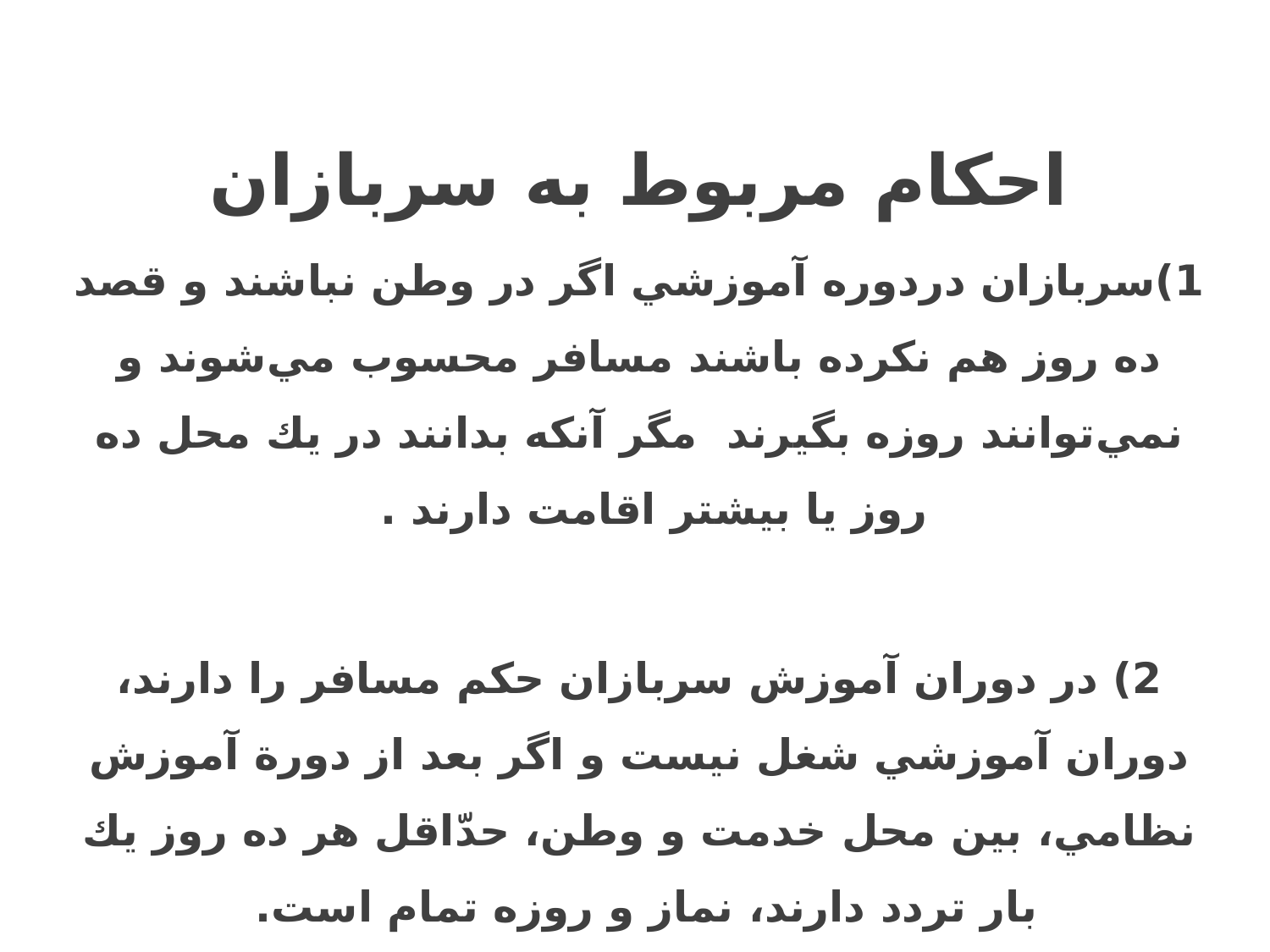

احکام مربوط به سربازان
1)سربازان دردوره آموزشي اگر در وطن نباشند و قصد ده روز هم نكرده باشند مسافر محسوب مي‌شوند و نمي‌توانند روزه بگيرند  مگر آنكه بدانند در يك محل ده روز يا بيشتر اقامت دارند .

2) در دوران آموزش سربازان حكم مسافر را دارند، دوران آموزشي شغل نيست و اگر بعد از دورة آموزش نظامي،‌ بين محل خدمت و وطن، حدّاقل هر ده روز يك بار تردد دارند، نماز و روزه تمام است.